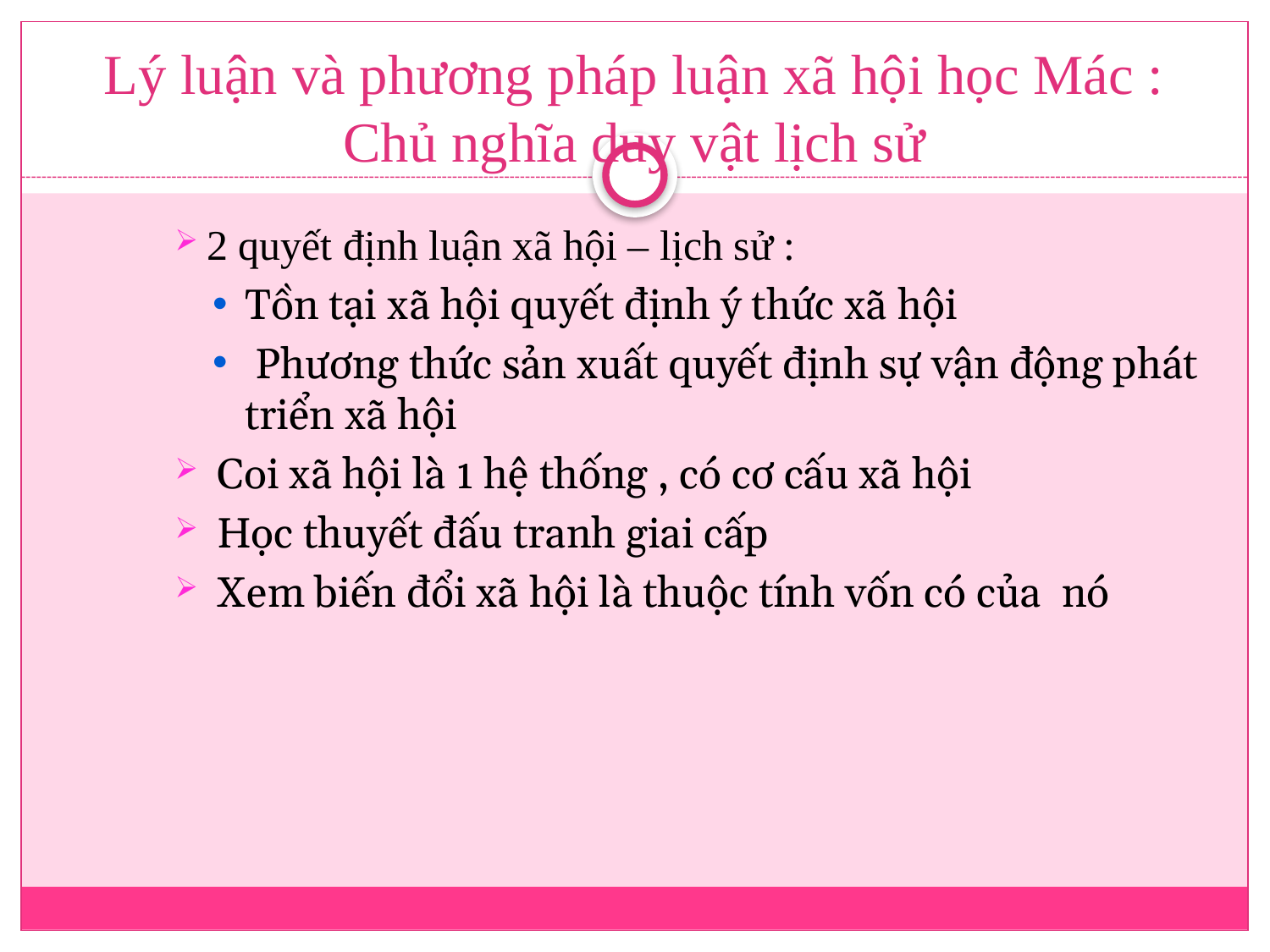

# Lý luận và phương pháp luận xã hội học Mác : Chủ nghĩa duy vật lịch sử
2 quyết định luận xã hội – lịch sử :
Tồn tại xã hội quyết định ý thức xã hội
 Phương thức sản xuất quyết định sự vận động phát triển xã hội
 Coi xã hội là 1 hệ thống , có cơ cấu xã hội
 Học thuyết đấu tranh giai cấp
 Xem biến đổi xã hội là thuộc tính vốn có của  nó